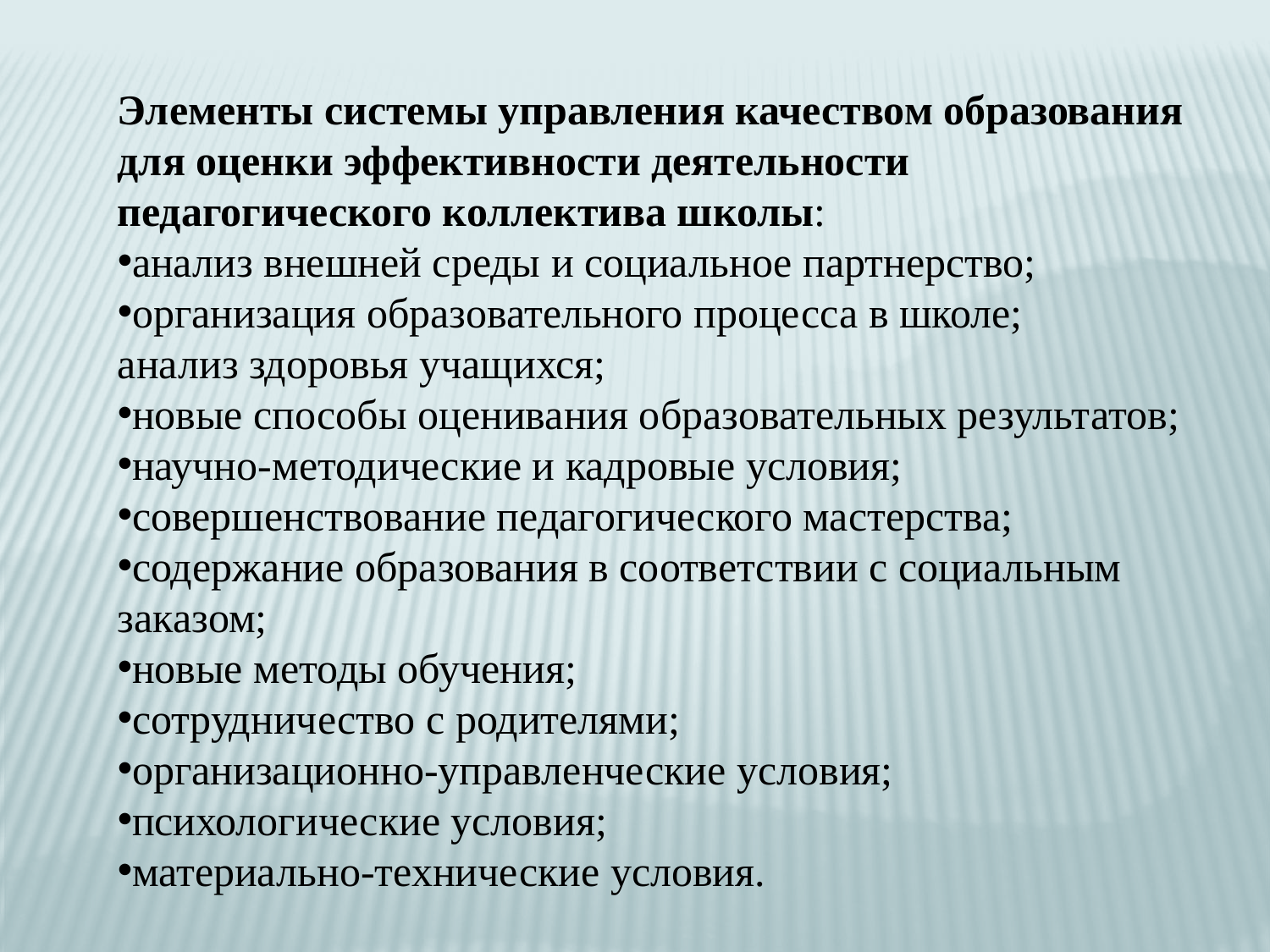

Элементы системы управления качеством образования для оценки эффективности деятельности педагогического коллектива школы:
анализ внешней среды и социальное партнерство;
организация образовательного процесса в школе;
анализ здоровья учащихся;
новые способы оценивания образовательных результатов;
научно-методические и кадровые условия;
совершенствование педагогического мастерства;
содержание образования в соответствии с социальным заказом;
новые методы обучения;
сотрудничество с родителями;
организационно-управленческие условия;
психологические условия;
материально-технические условия.